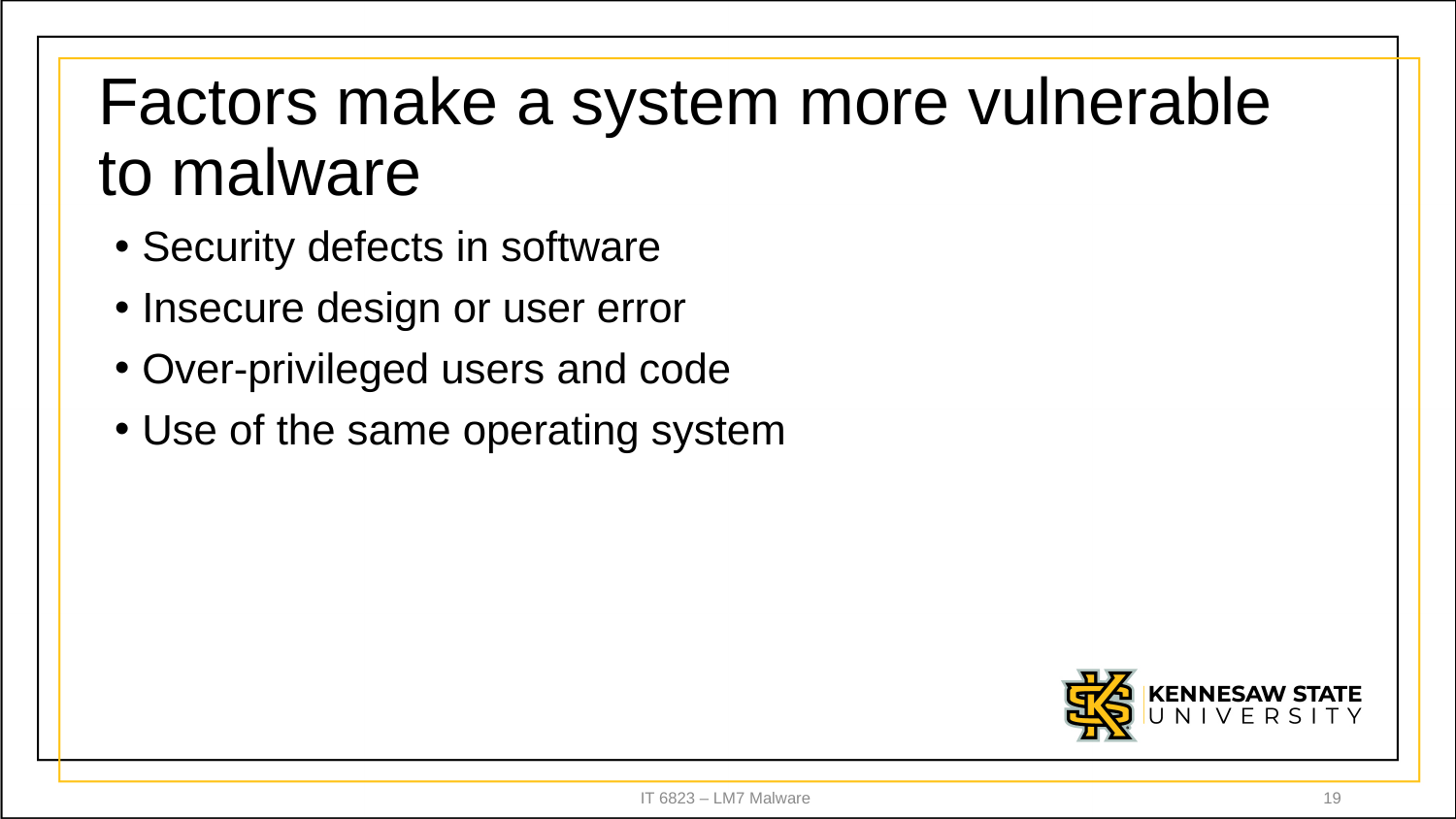

# Factors make a system more vulnerable to malware
Security defects in software
Insecure design or user error
Over-privileged users and code
Use of the same operating system

IT 6823 – LM7 Malware
19